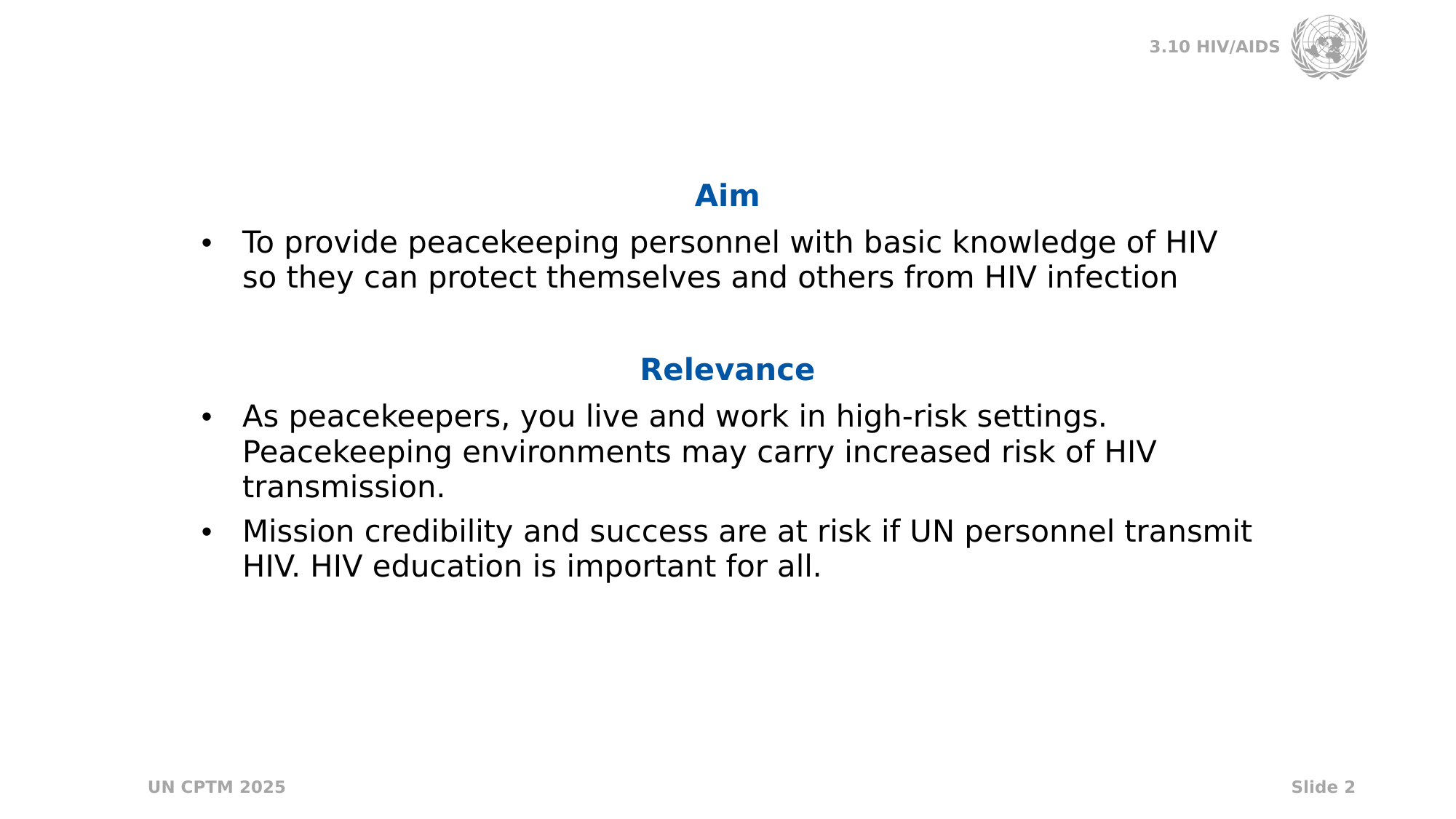

| Aim |
| --- |
| To provide peacekeeping personnel with basic knowledge of HIV so they can protect themselves and others from HIV infection |
|  |
| Relevance |
| As peacekeepers, you live and work in high-risk settings. Peacekeeping environments may carry increased risk of HIV transmission. Mission credibility and success are at risk if UN personnel transmit HIV. HIV education is important for all. |